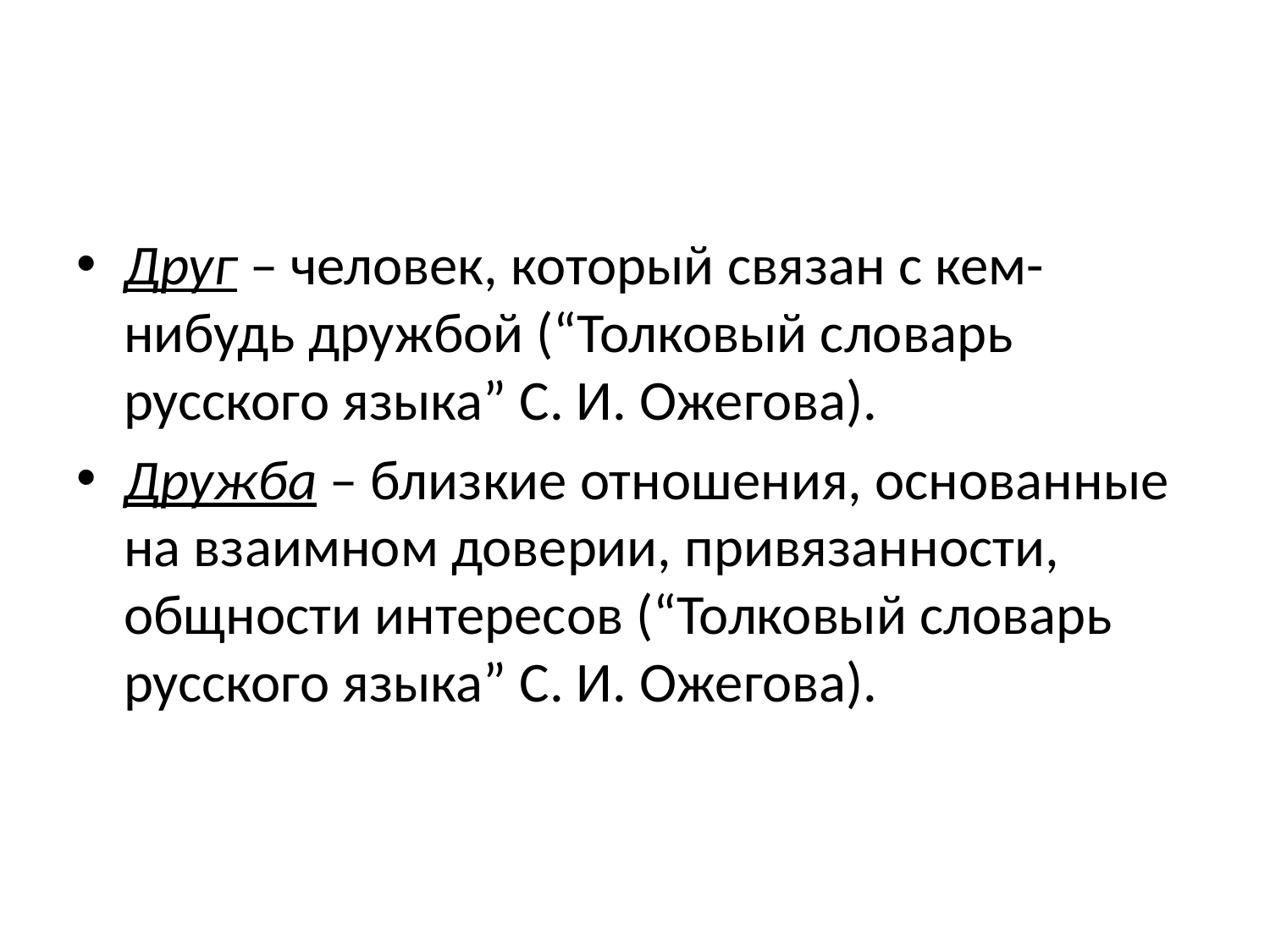

#
Друг – человек, который связан с кем-нибудь дружбой (“Толковый словарь русского языка” С. И. Ожегова).
Дружба – близкие отношения, основанные на взаимном доверии, привязанности, общности интересов (“Толковый словарь русского языка” С. И. Ожегова).